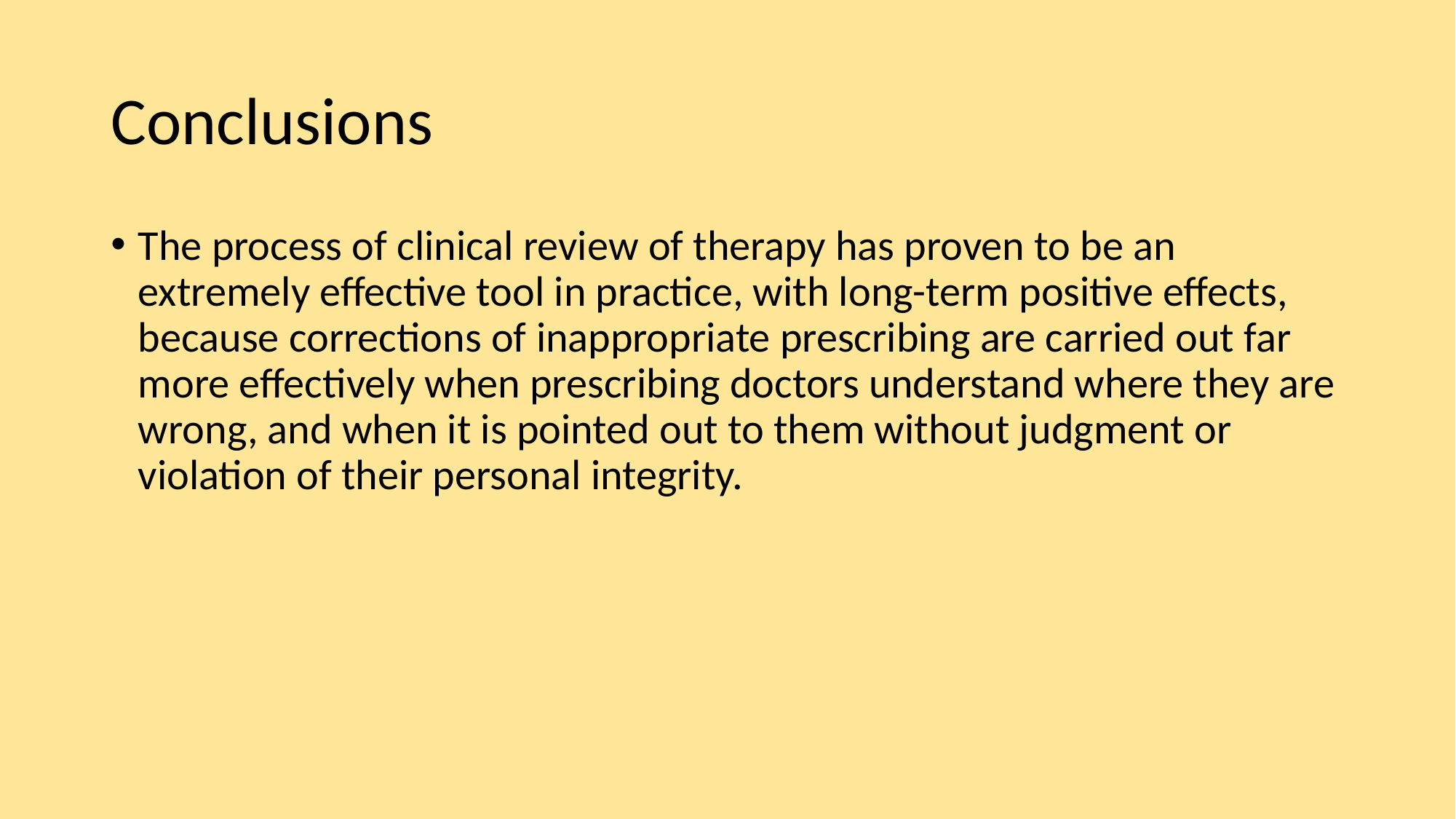

# Conclusions
The process of clinical review of therapy has proven to be an extremely effective tool in practice, with long-term positive effects, because corrections of inappropriate prescribing are carried out far more effectively when prescribing doctors understand where they are wrong, and when it is pointed out to them without judgment or violation of their personal integrity.